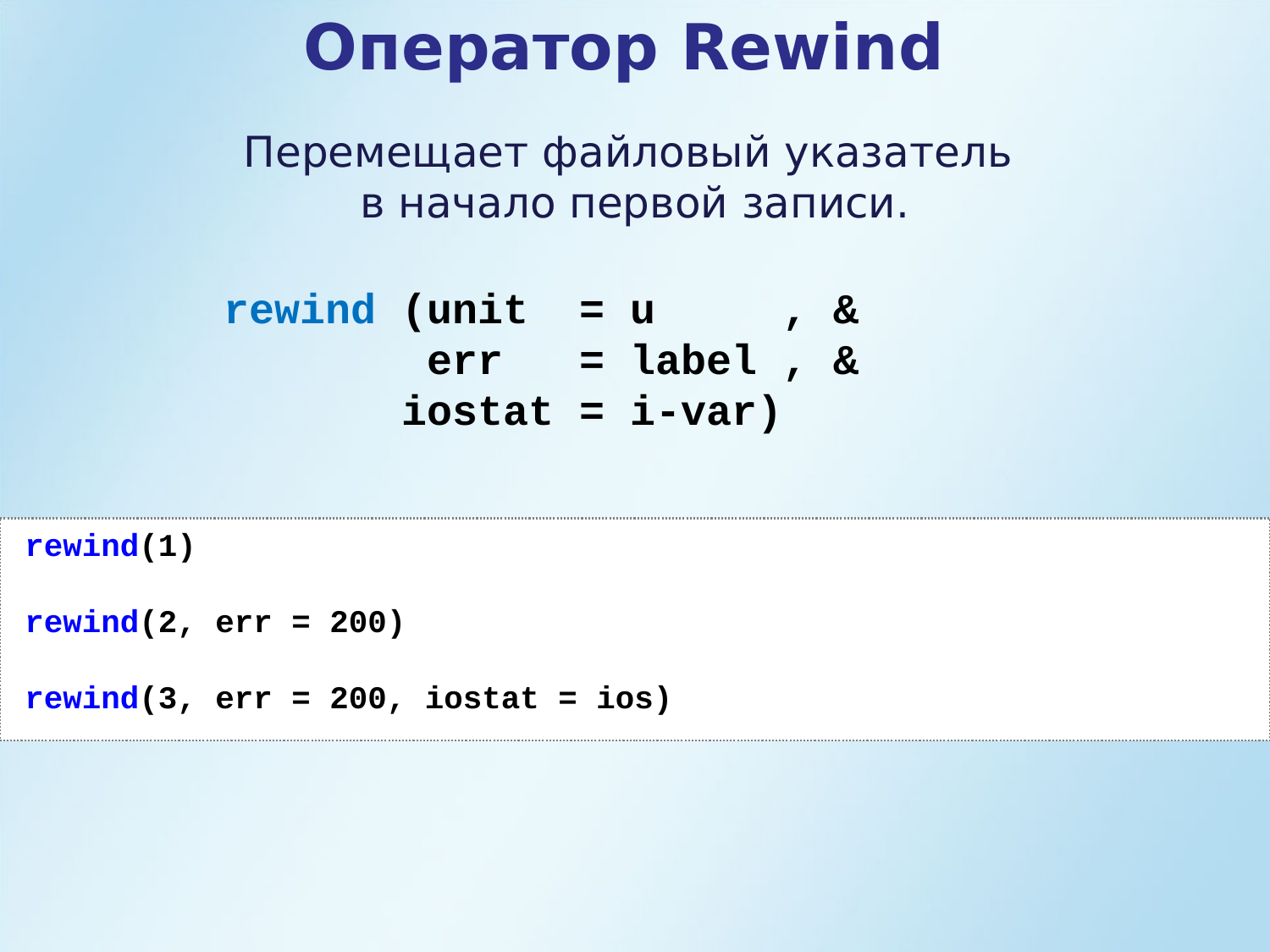

Оператор Rewind
Перемещает файловый указатель
в начало первой записи.

rewind (unit  = u     , &
        err   = label , &
       iostat = i-var)
rewind(1)

rewind(2, err = 200)

rewind(3, err = 200, iostat = ios)